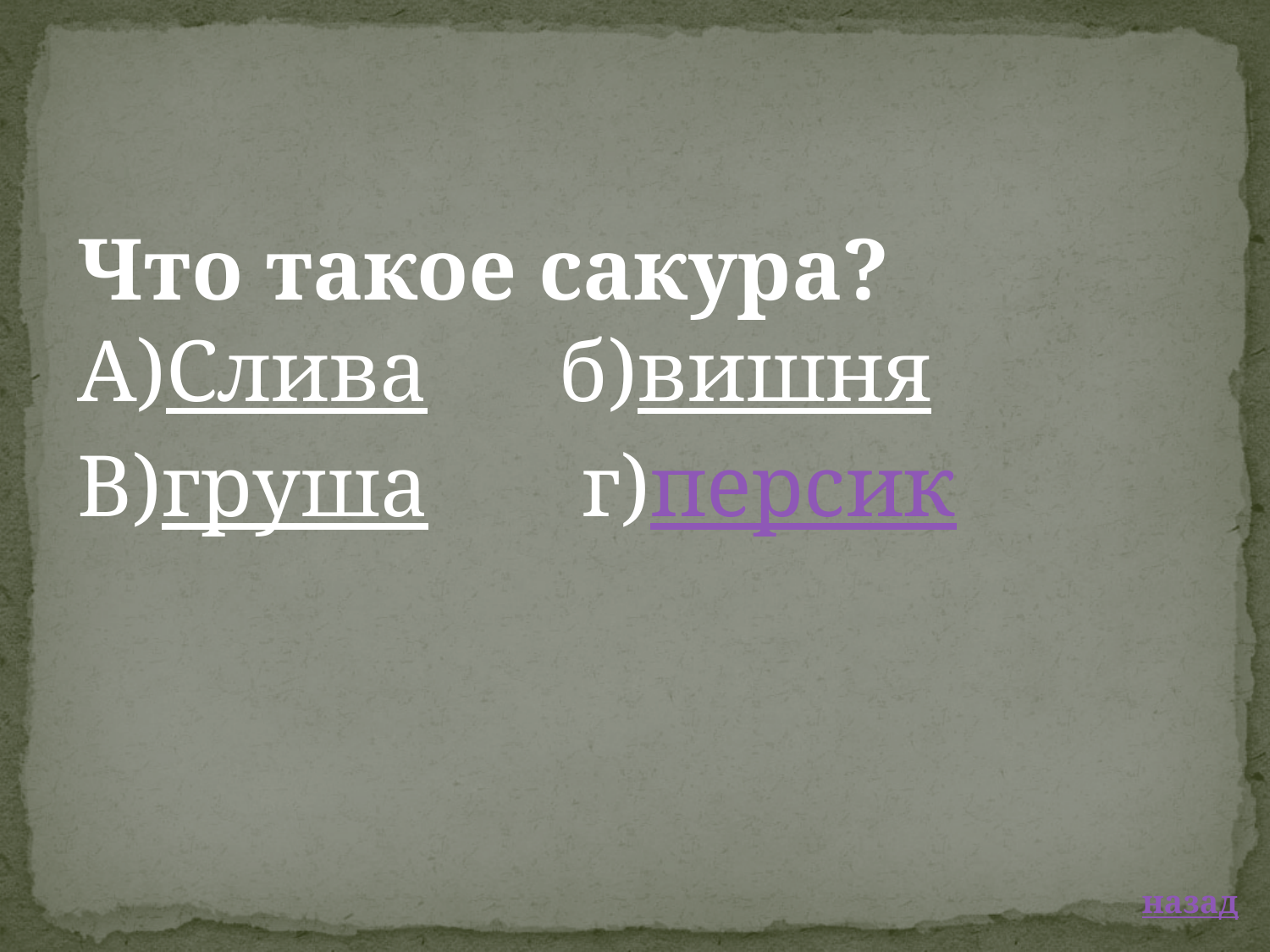

Что такое сакура?
А)Слива      б)вишня
В)груша       г)персик
 назад